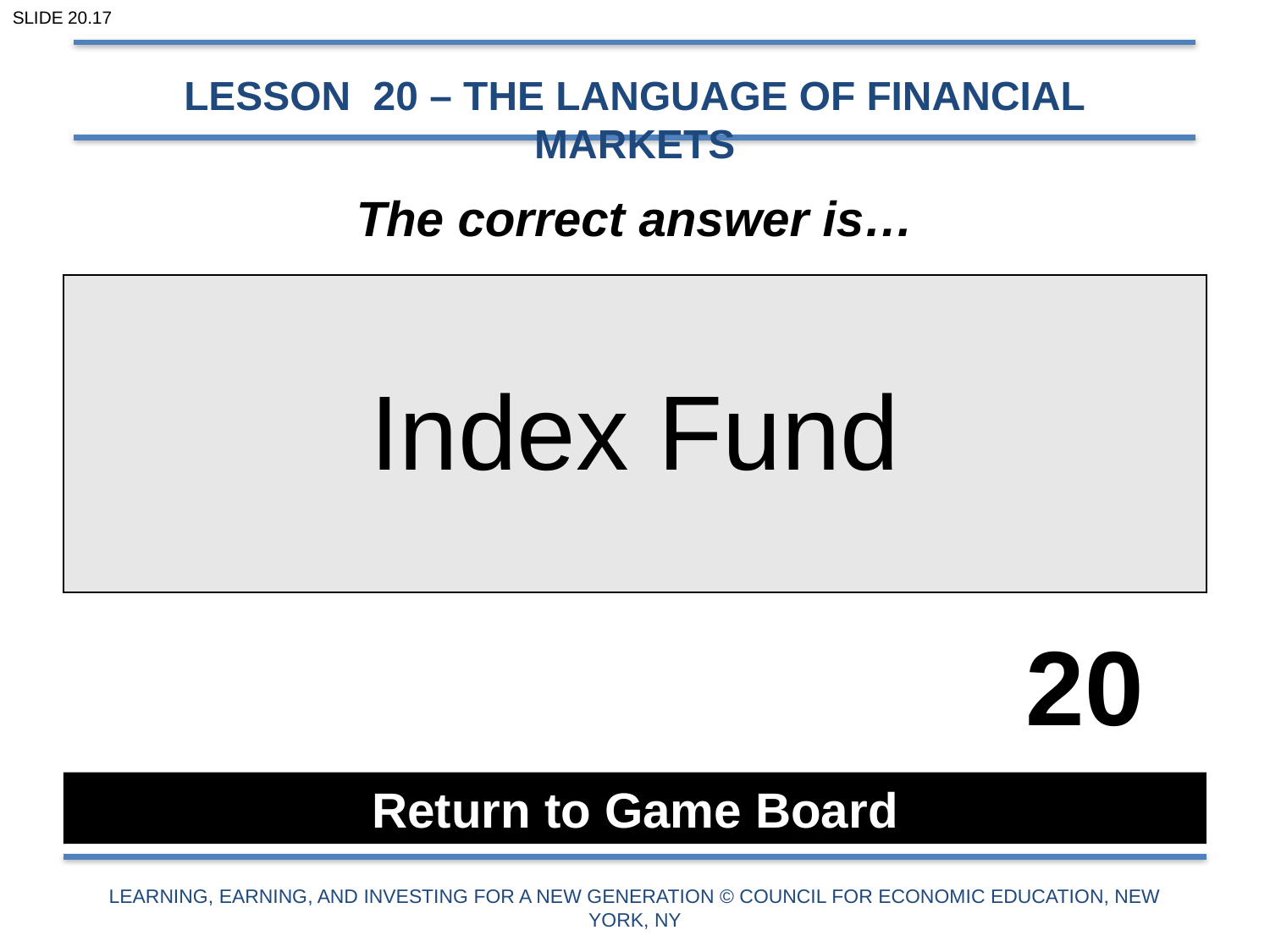

Slide 20.17
Lesson  20 – The Language of Financial Markets
The correct answer is…
| Index Fund |
| --- |
20
Return to Game Board